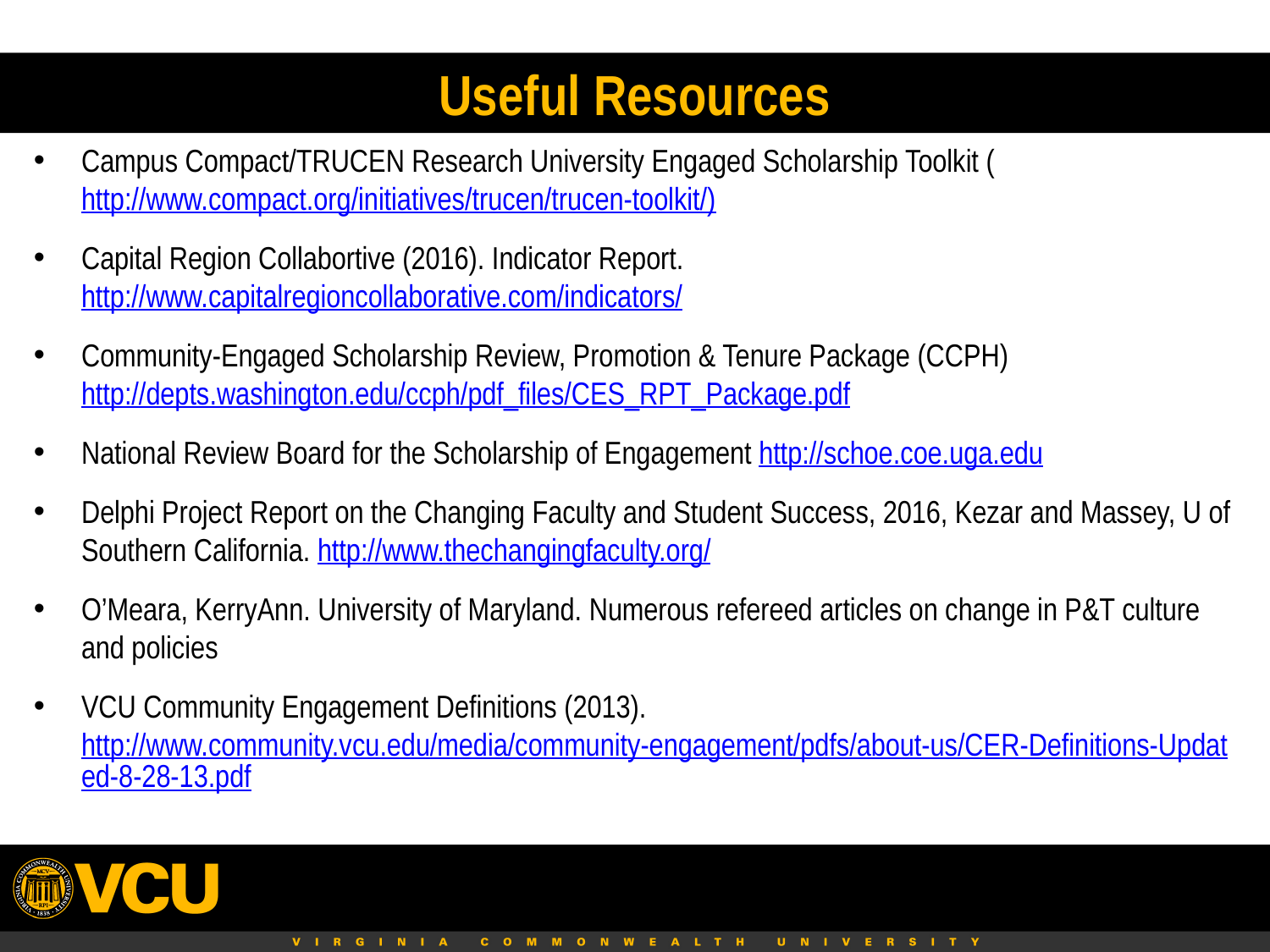

Useful Resources
Campus Compact/TRUCEN Research University Engaged Scholarship Toolkit (http://www.compact.org/initiatives/trucen/trucen-toolkit/)
Capital Region Collabortive (2016). Indicator Report. http://www.capitalregioncollaborative.com/indicators/
Community-Engaged Scholarship Review, Promotion & Tenure Package (CCPH) http://depts.washington.edu/ccph/pdf_files/CES_RPT_Package.pdf
National Review Board for the Scholarship of Engagement http://schoe.coe.uga.edu
Delphi Project Report on the Changing Faculty and Student Success, 2016, Kezar and Massey, U of Southern California. http://www.thechangingfaculty.org/
O’Meara, KerryAnn. University of Maryland. Numerous refereed articles on change in P&T culture and policies
VCU Community Engagement Definitions (2013). http://www.community.vcu.edu/media/community-engagement/pdfs/about-us/CER-Definitions-Updated-8-28-13.pdf